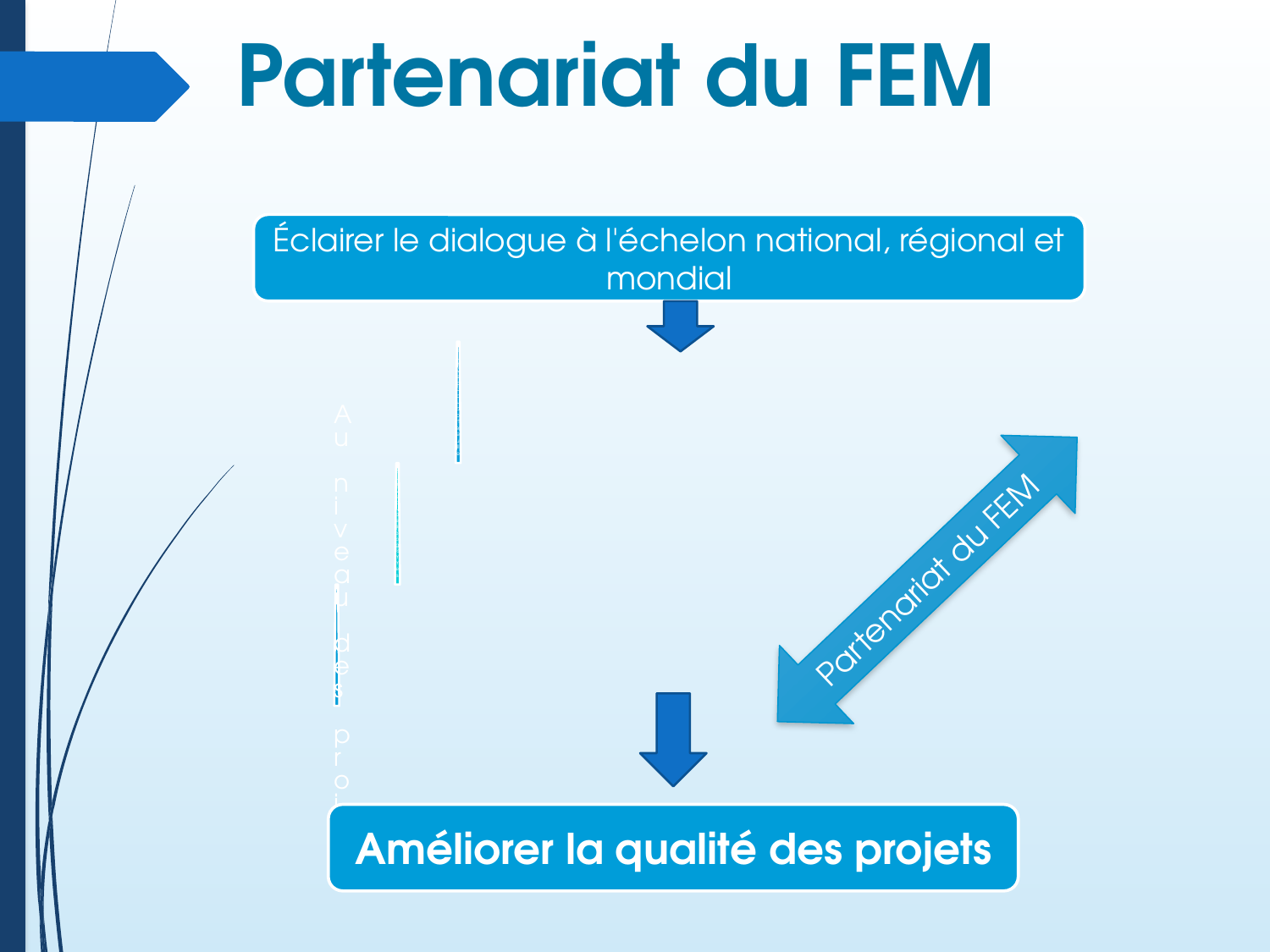

# Partenariat du FEM
Éclairer le dialogue à l'échelon national, régional et mondial

Au niveau du portefeuille
Au niveau des programmes
Au niveau des projets
Partenariat du FEM

Améliorer la qualité des projets